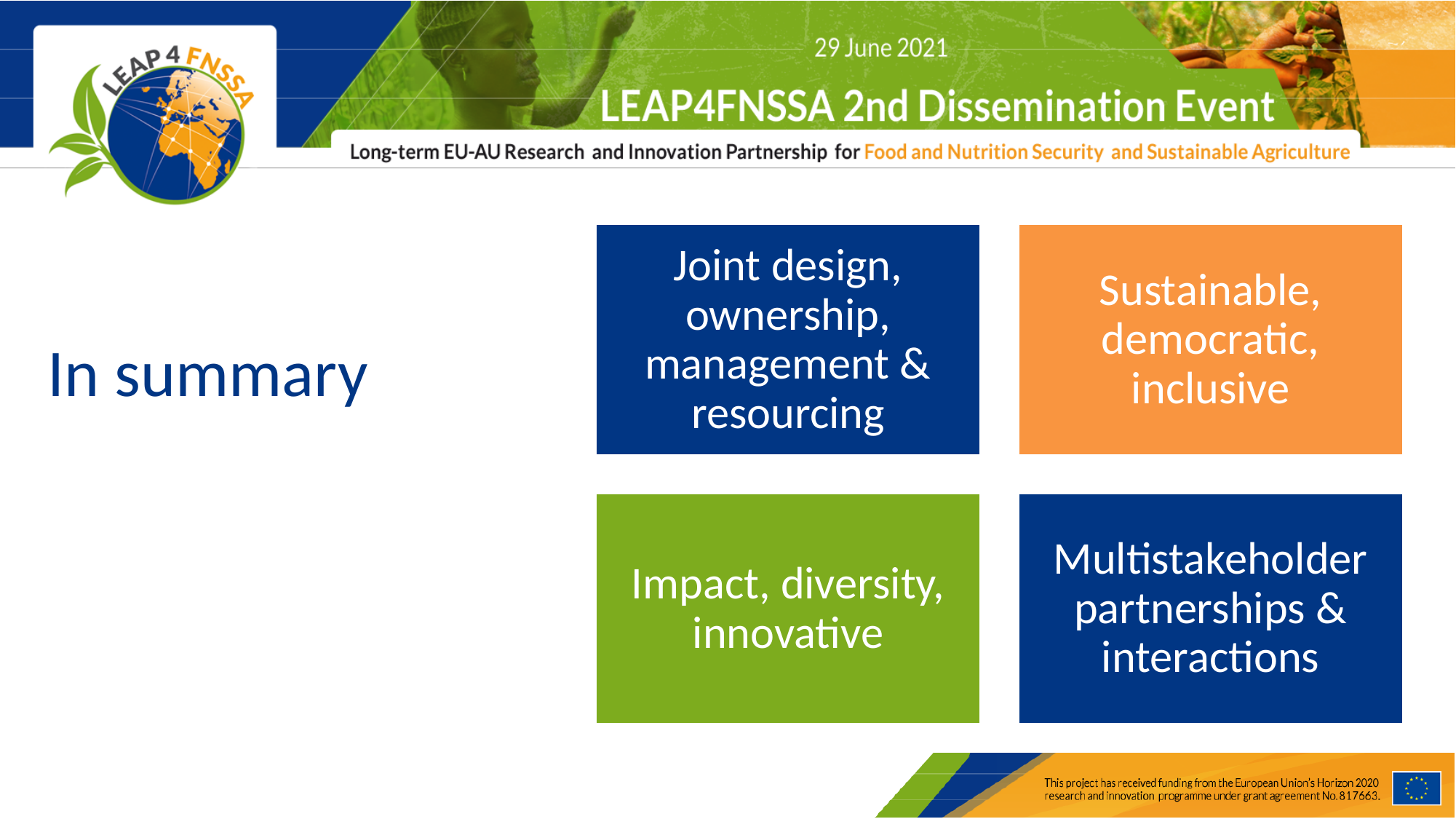

# In summary
Joint design, ownership, management & resourcing
Sustainable, democratic, inclusive
Impact, diversity, innovative
Multistakeholder partnerships & interactions